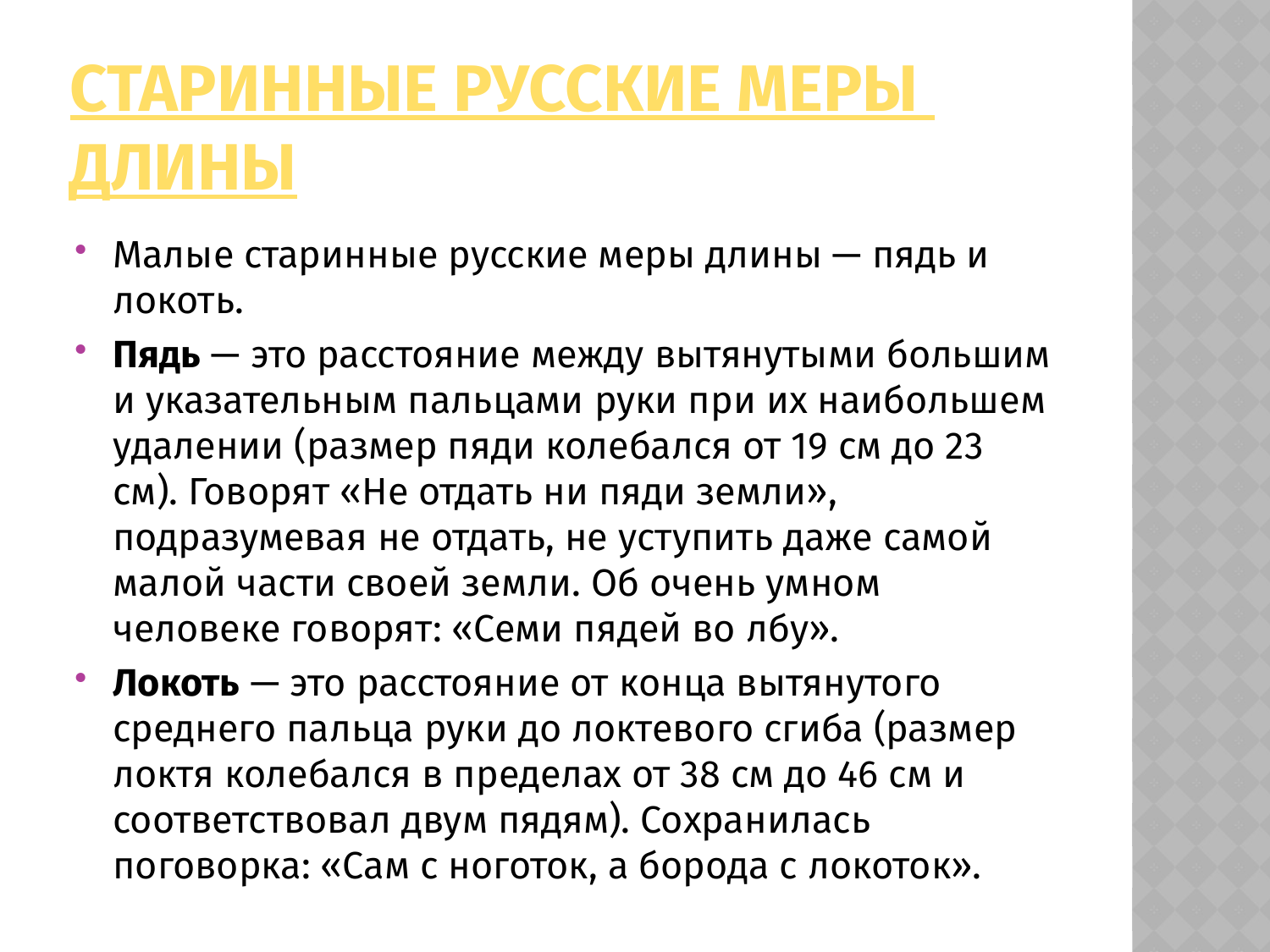

# Старинные русские меры длины
Малые старинные русские меры длины — пядь и локоть.
Пядь — это расстояние между вытянутыми большим и указательным пальцами руки при их наибольшем удалении (размер пяди колебался от 19 см до 23 см). Говорят «Не отдать ни пяди земли», подразумевая не отдать, не уступить даже самой малой части своей земли. Об очень умном человеке говорят: «Семи пядей во лбу».
Локоть — это расстояние от конца вытянутого среднего пальца руки до локтевого сгиба (размер локтя колебался в пределах от 38 см до 46 см и соответствовал двум пядям). Сохранилась поговорка: «Сам с ноготок, а борода с локоток».